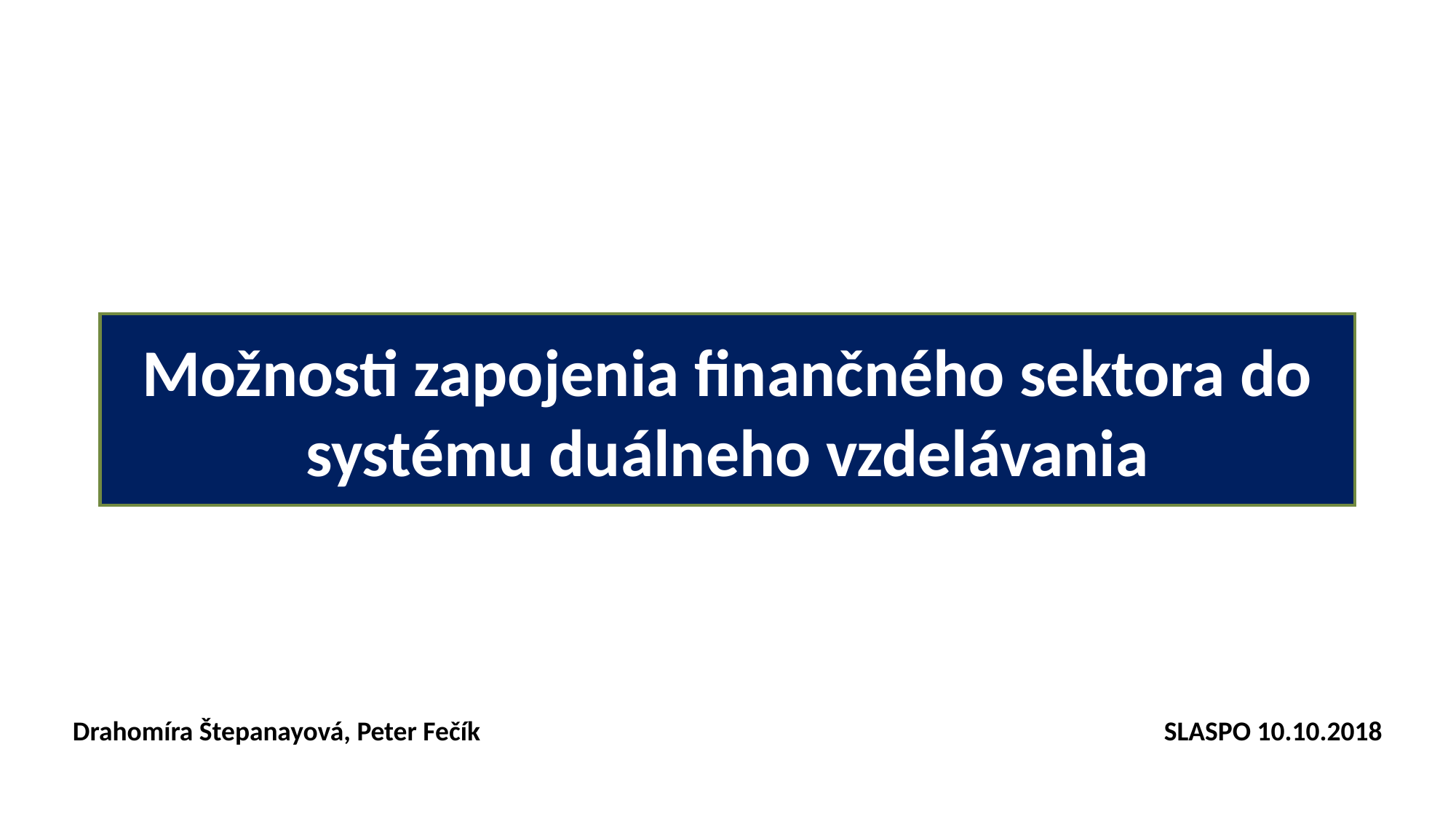

# Drahomíra Štepanayová, Peter Fečík							SLASPO 10.10.2018
Možnosti zapojenia finančného sektora do systému duálneho vzdelávania